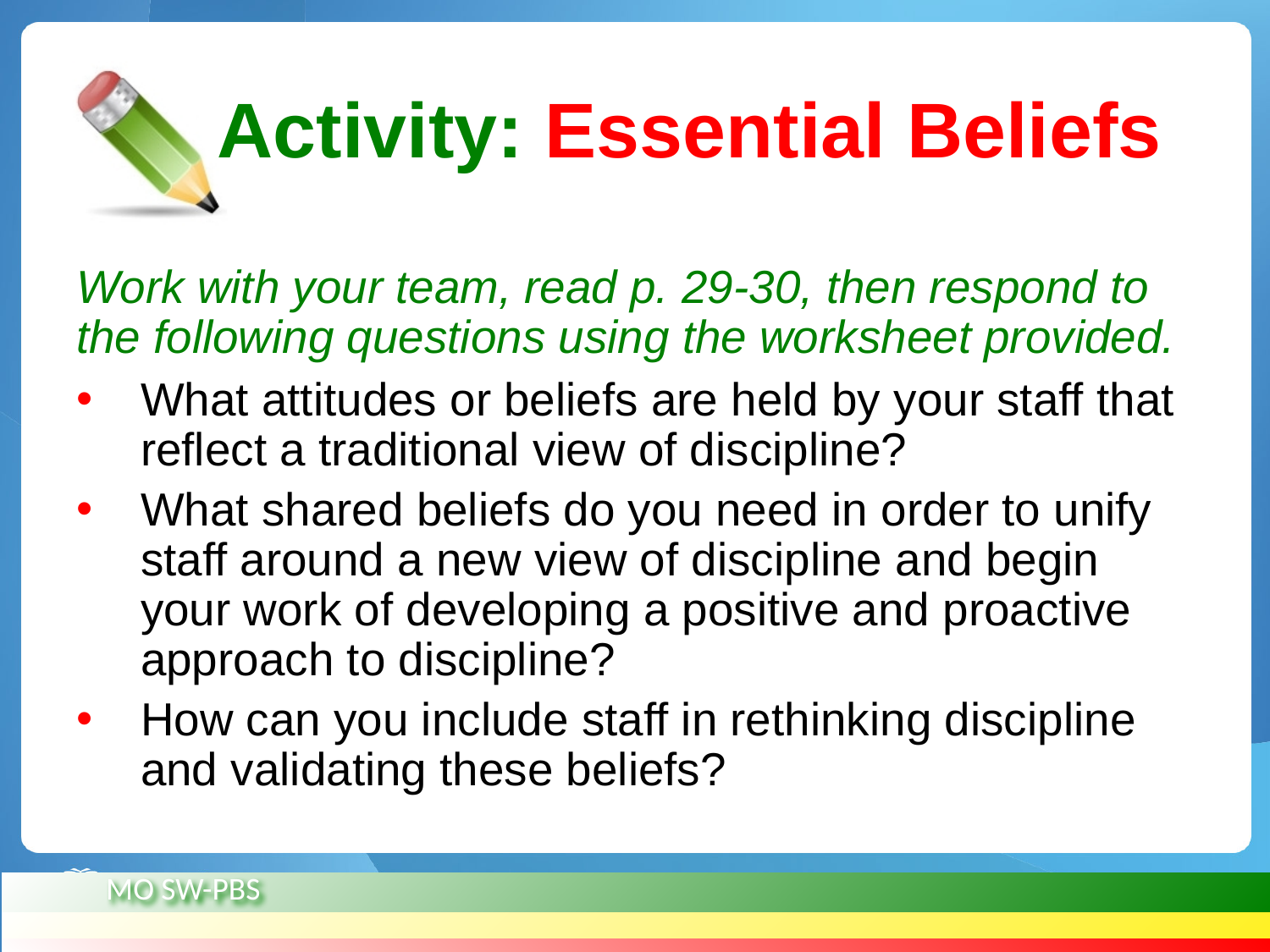

# Activity: Essential Beliefs
Work with your team, read p. 29-30, then respond to the following questions using the worksheet provided.
What attitudes or beliefs are held by your staff that reflect a traditional view of discipline?
What shared beliefs do you need in order to unify staff around a new view of discipline and begin your work of developing a positive and proactive approach to discipline?
How can you include staff in rethinking discipline and validating these beliefs?